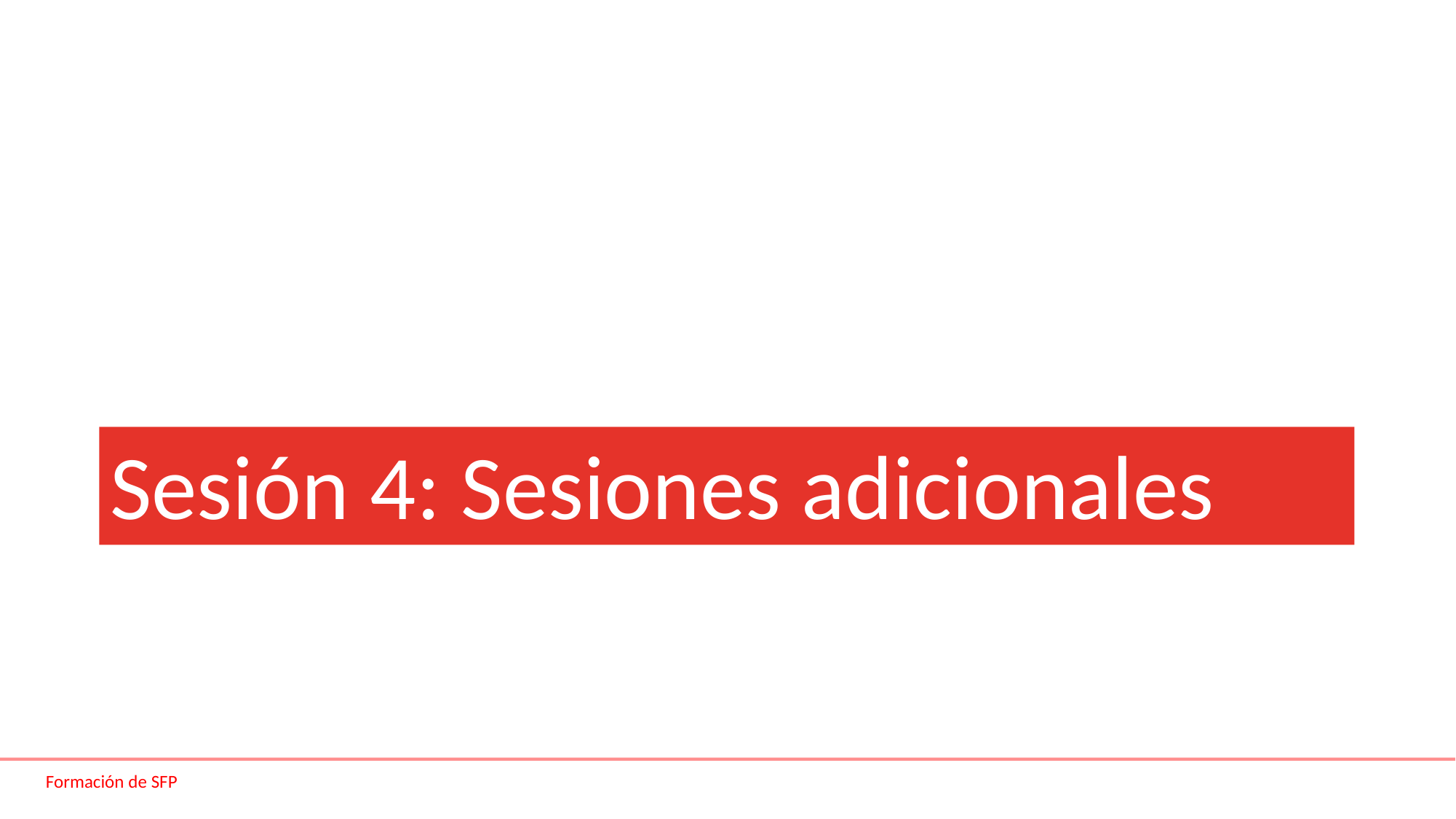

# Sesión 4: Sesiones adicionales

Formación de SFP